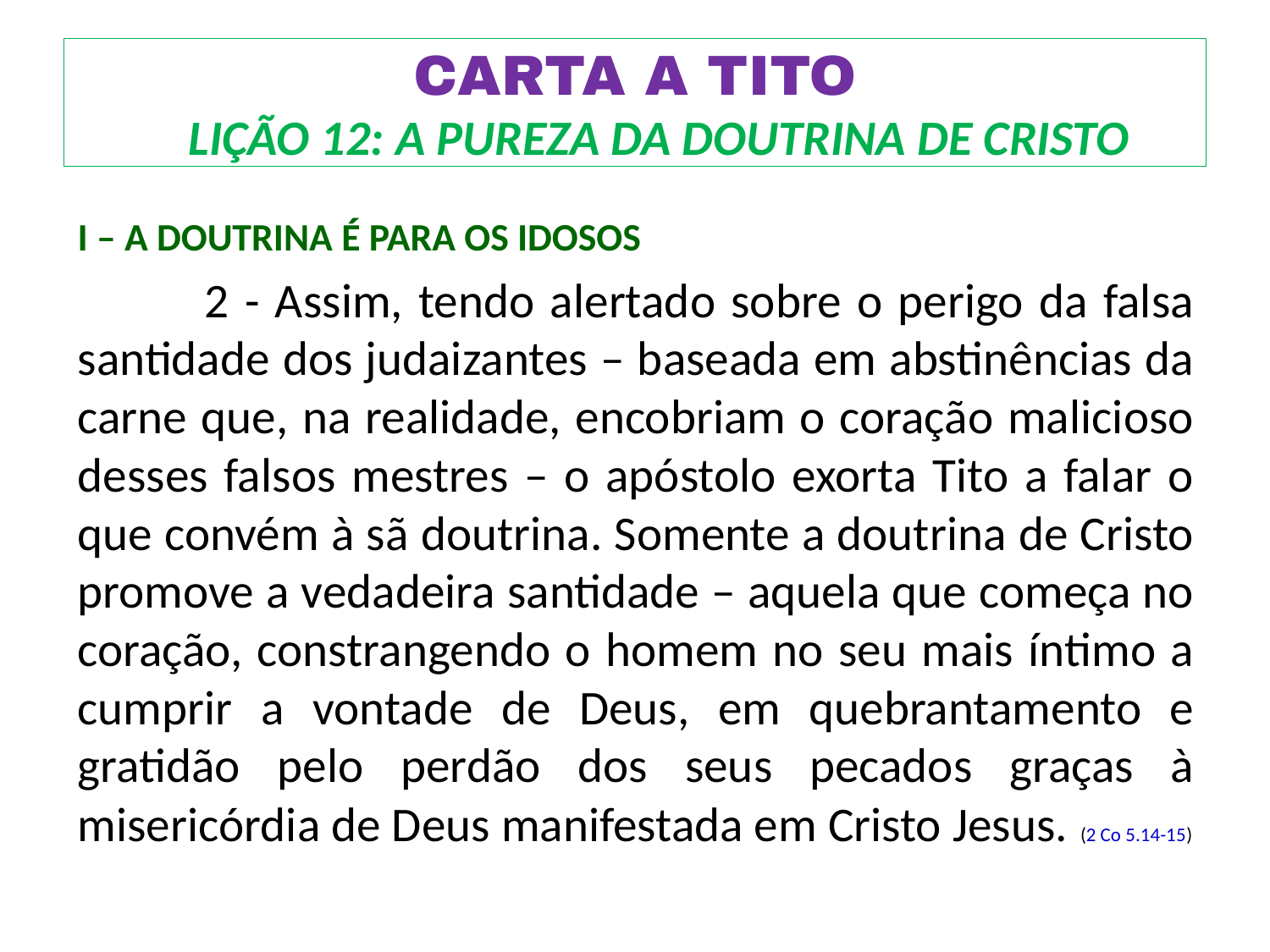

# CARTA A TITO LIÇÃO 12: A PUREZA DA DOUTRINA DE CRISTO
I – A DOUTRINA É PARA OS IDOSOS
	2 - Assim, tendo alertado sobre o perigo da falsa santidade dos judaizantes – baseada em abstinências da carne que, na realidade, encobriam o coração malicioso desses falsos mestres – o apóstolo exorta Tito a falar o que convém à sã doutrina. Somente a doutrina de Cristo promove a vedadeira santidade – aquela que começa no coração, constrangendo o homem no seu mais íntimo a cumprir a vontade de Deus, em quebrantamento e gratidão pelo perdão dos seus pecados graças à misericórdia de Deus manifestada em Cristo Jesus. (2 Co 5.14-15)